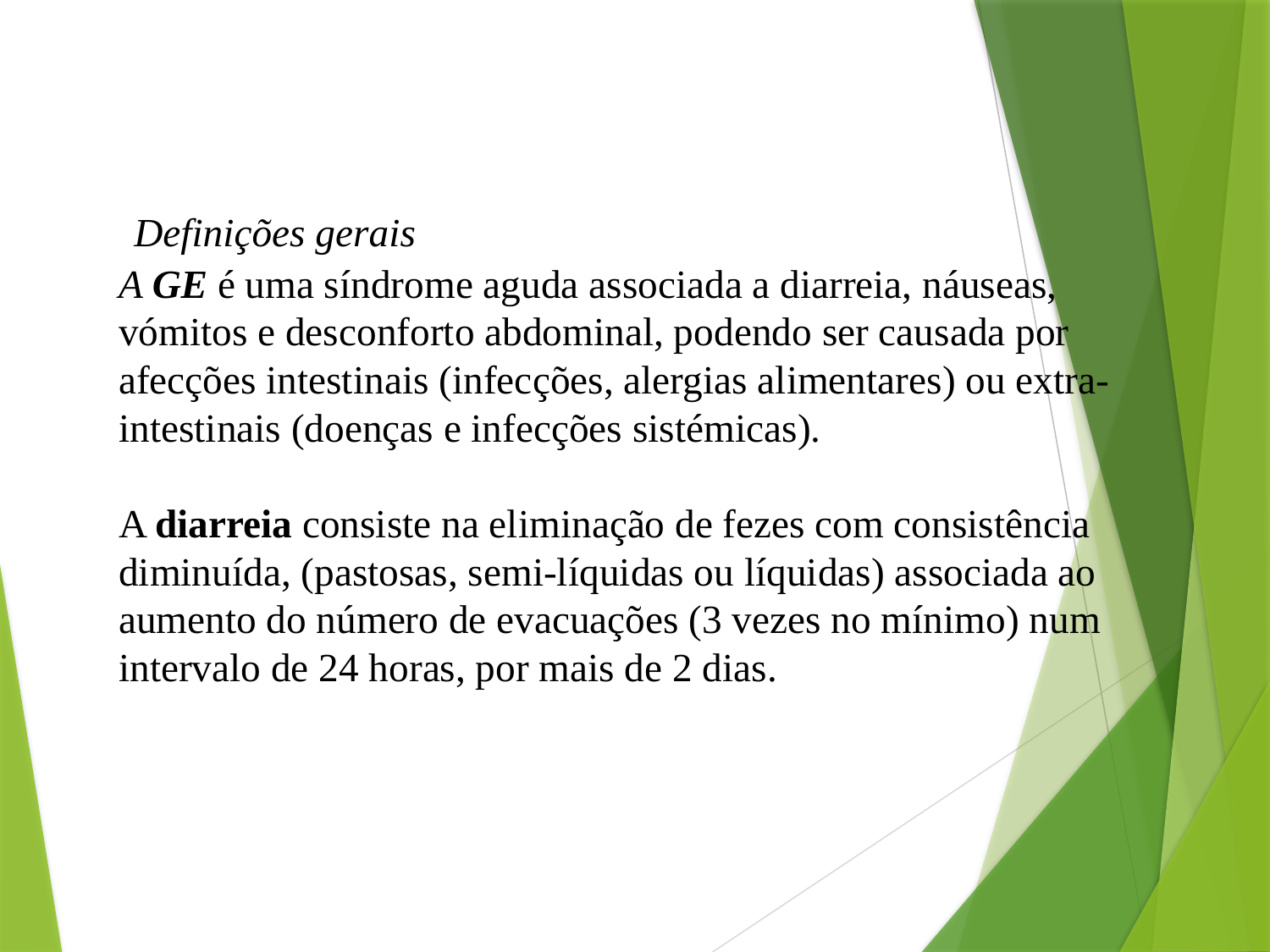

# Definições gerais A GE é uma síndrome aguda associada a diarreia, náuseas, vómitos e desconforto abdominal, podendo ser causada por afecções intestinais (infecções, alergias alimentares) ou extra-intestinais (doenças e infecções sistémicas). A diarreia consiste na eliminação de fezes com consistência diminuída, (pastosas, semi-líquidas ou líquidas) associada ao aumento do número de evacuações (3 vezes no mínimo) num intervalo de 24 horas, por mais de 2 dias.